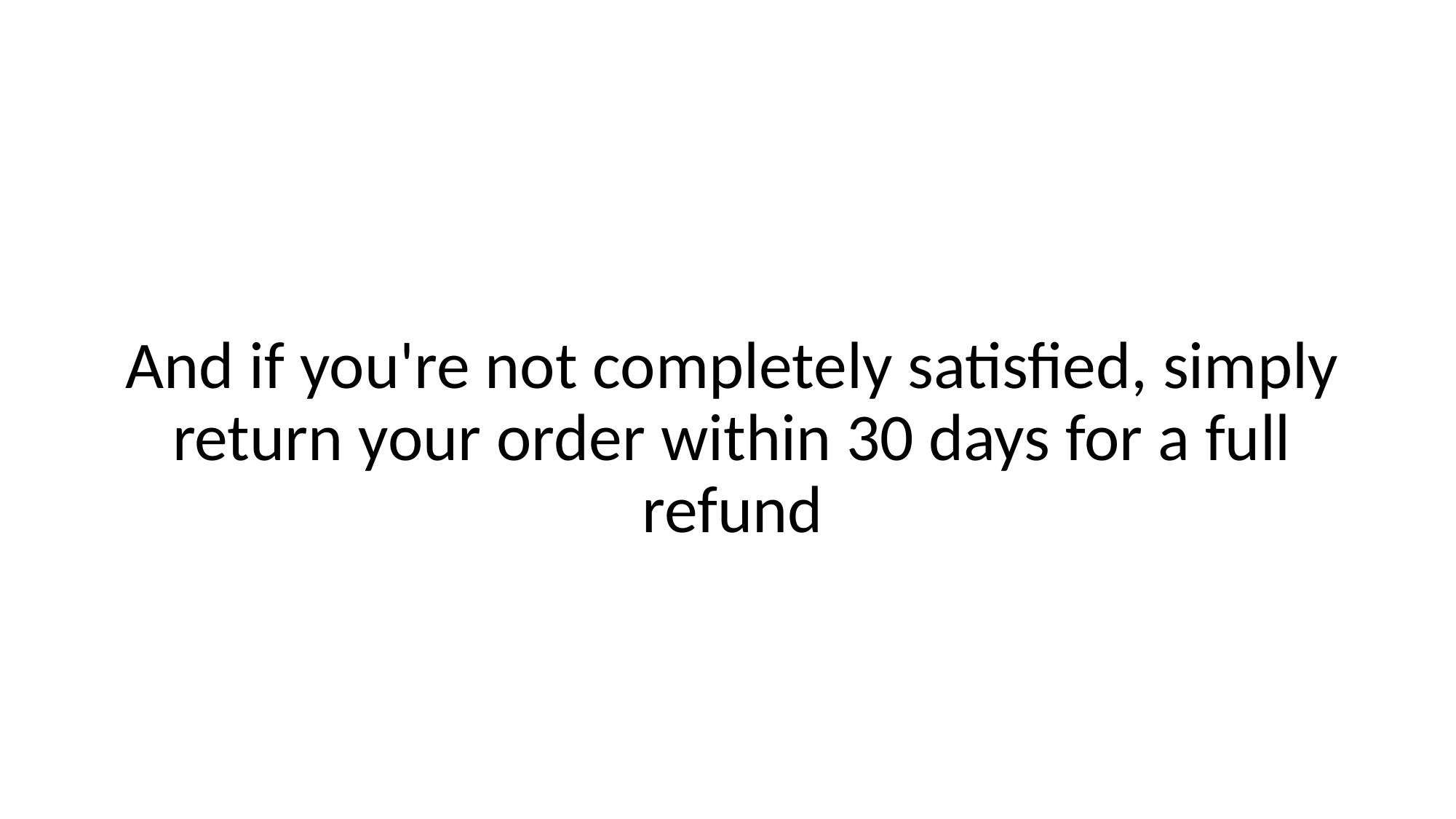

And if you're not completely satisfied, simply return your order within 30 days for a full refund